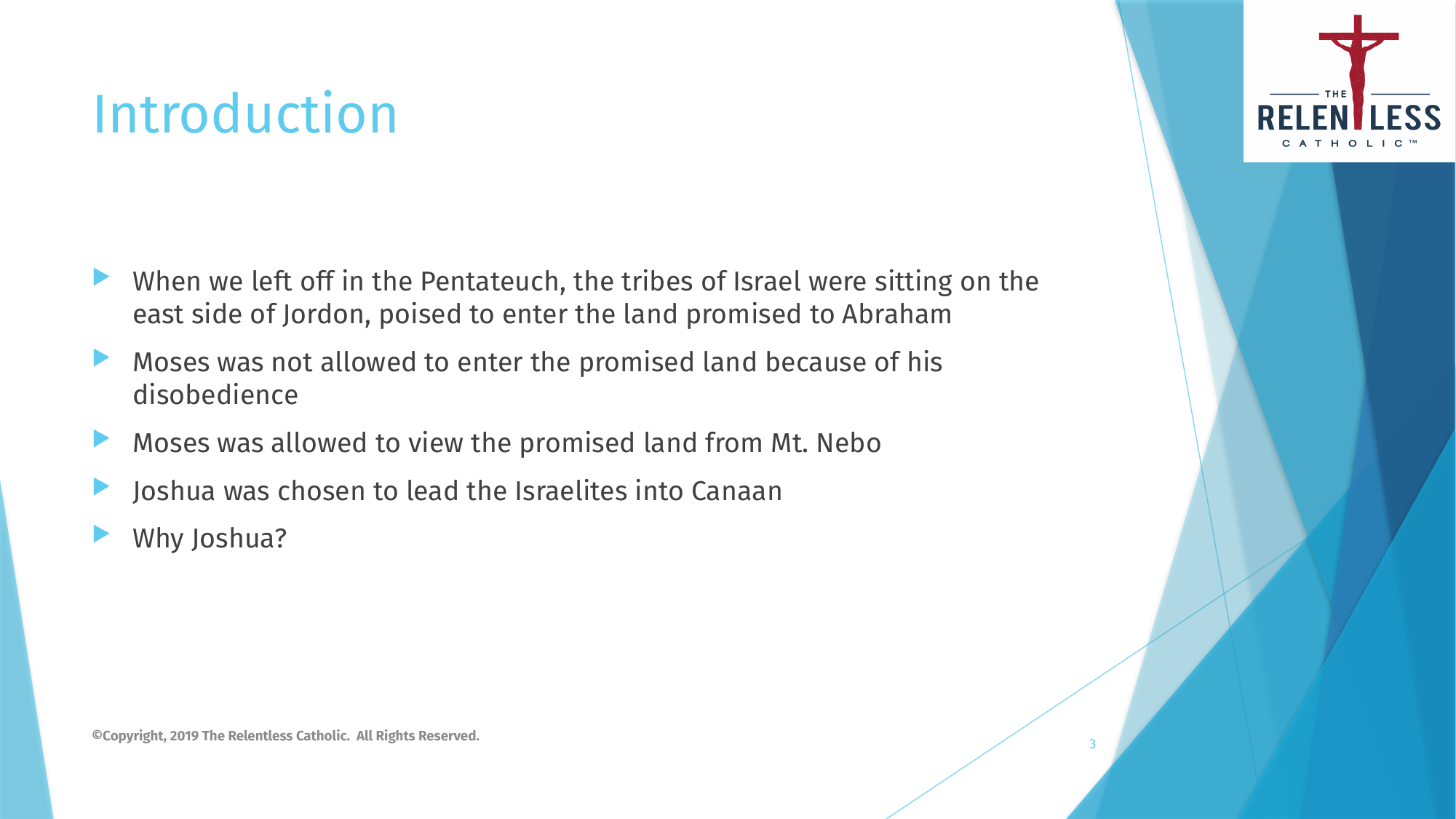

# Introduction
When we left off in the Pentateuch, the tribes of Israel were sitting on the east side of Jordon, poised to enter the land promised to Abraham
Moses was not allowed to enter the promised land because of his disobedience
Moses was allowed to view the promised land from Mt. Nebo
Joshua was chosen to lead the Israelites into Canaan
Why Joshua?
©Copyright, 2019 The Relentless Catholic.  All Rights Reserved.

3